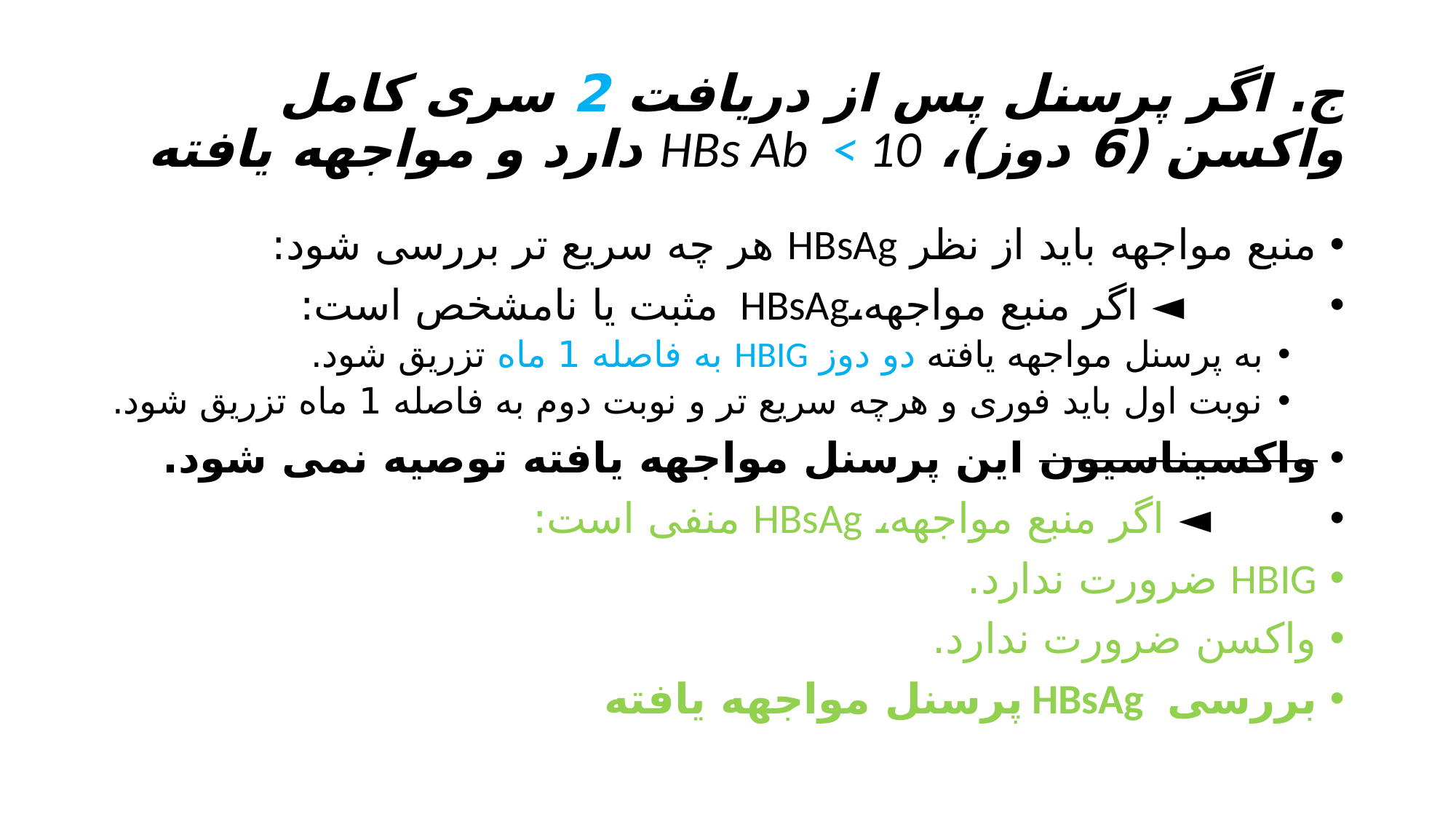

# ج. اگر پرسنل پس از دریافت 2 سری کامل واکسن (6 دوز)، HBs Ab  < 10 دارد و مواجهه یافته
منبع مواجهه باید از نظر HBsAg هر چه سریع تر بررسی شود:
          ◄ اگر منبع مواجهه،HBsAg  مثبت یا نامشخص است:
به پرسنل مواجهه یافته دو دوز HBIG به فاصله 1 ماه تزریق شود.
نوبت اول باید فوری و هرچه سریع تر و نوبت دوم به فاصله 1 ماه تزریق شود.
واکسیناسیون این پرسنل مواجهه یافته توصیه نمی شود.
        ◄ اگر منبع مواجهه، HBsAg منفی است:
HBIG ضرورت ندارد.
واکسن ضرورت ندارد.
بررسی  HBsAg پرسنل مواجهه یافته